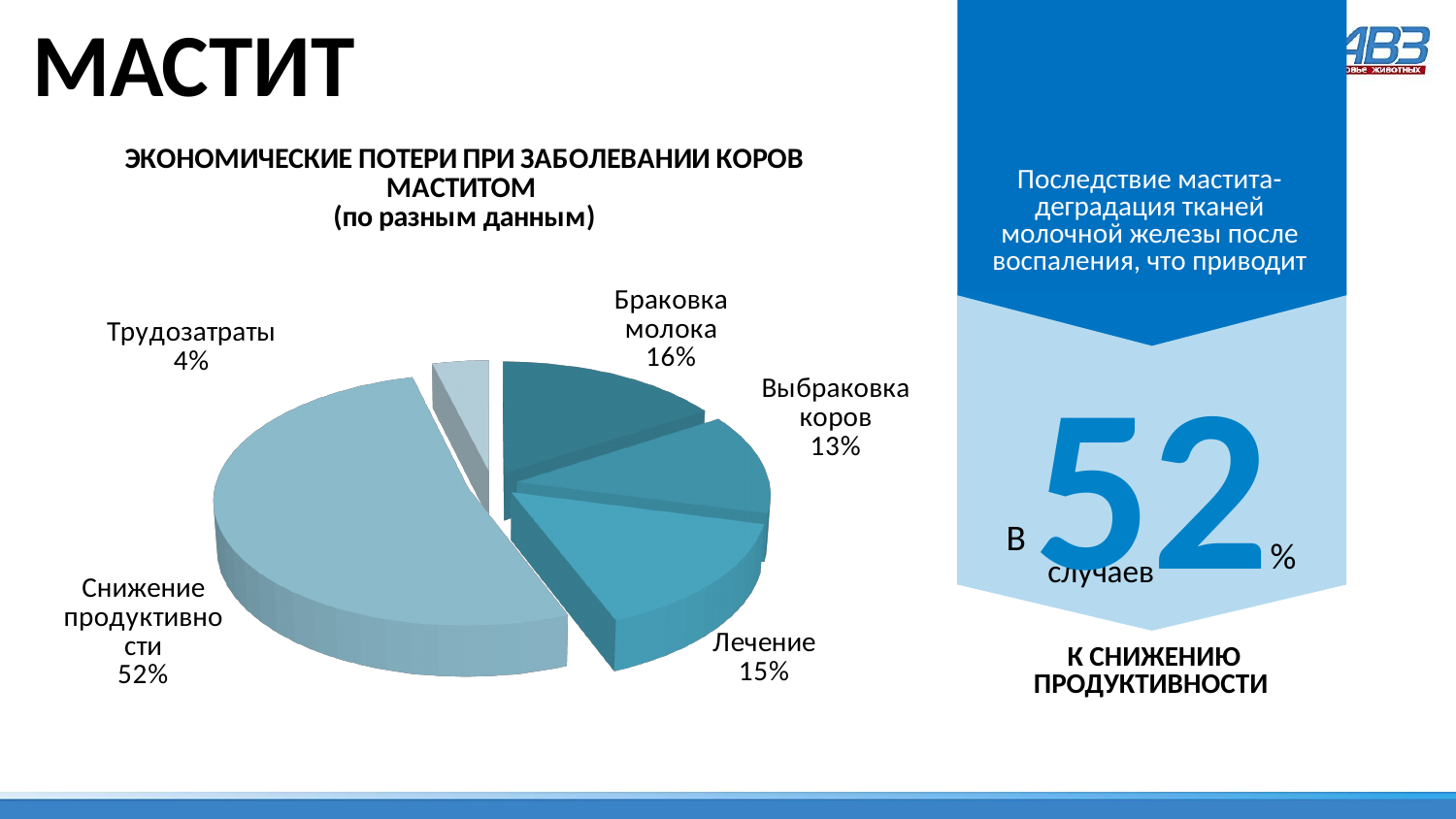

МАСТИТ

[unsupported chart]

Последствие мастита-деградация тканей молочной железы после воспаления, что приводит

52%
В
случаев
К СНИЖЕНИЮ ПРОДУКТИВНОСТИ